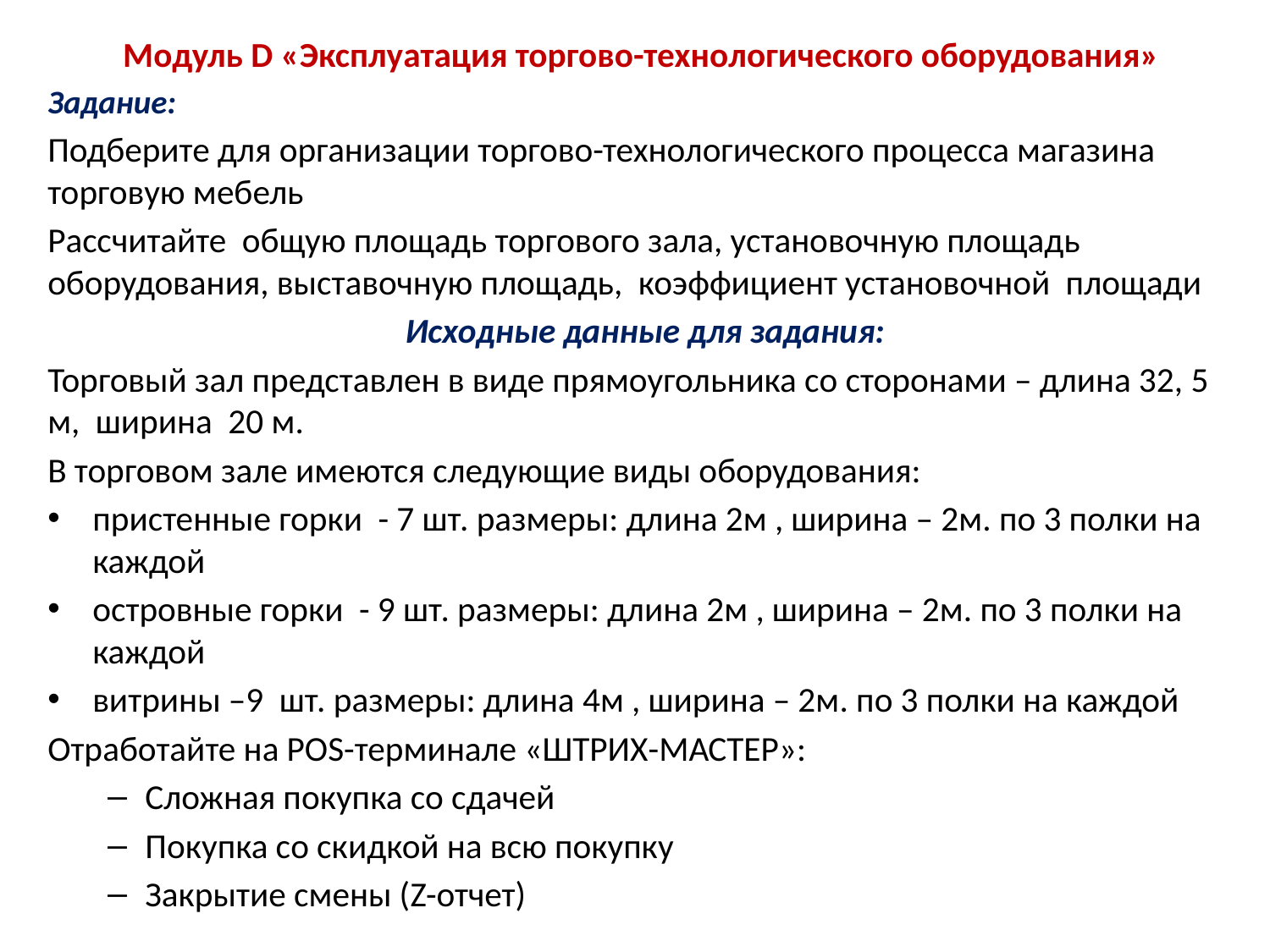

Модуль D «Эксплуатация торгово-технологического оборудования»
Задание:
Подберите для организации торгово-технологического процесса магазина торговую мебель
Рассчитайте  общую площадь торгового зала, установочную площадь оборудования, выставочную площадь,  коэффициент установочной  площади
Исходные данные для задания:
Торговый зал представлен в виде прямоугольника со сторонами – длина 32, 5 м,  ширина  20 м.
В торговом зале имеются следующие виды оборудования:
пристенные горки  - 7 шт. размеры: длина 2м , ширина – 2м. по 3 полки на каждой
островные горки  - 9 шт. размеры: длина 2м , ширина – 2м. по 3 полки на каждой
витрины –9  шт. размеры: длина 4м , ширина – 2м. по 3 полки на каждой
Отработайте на POS-терминале «ШТРИХ-МАСТЕР»:
Сложная покупка со сдачей
Покупка со скидкой на всю покупку
Закрытие смены (Z-отчет)